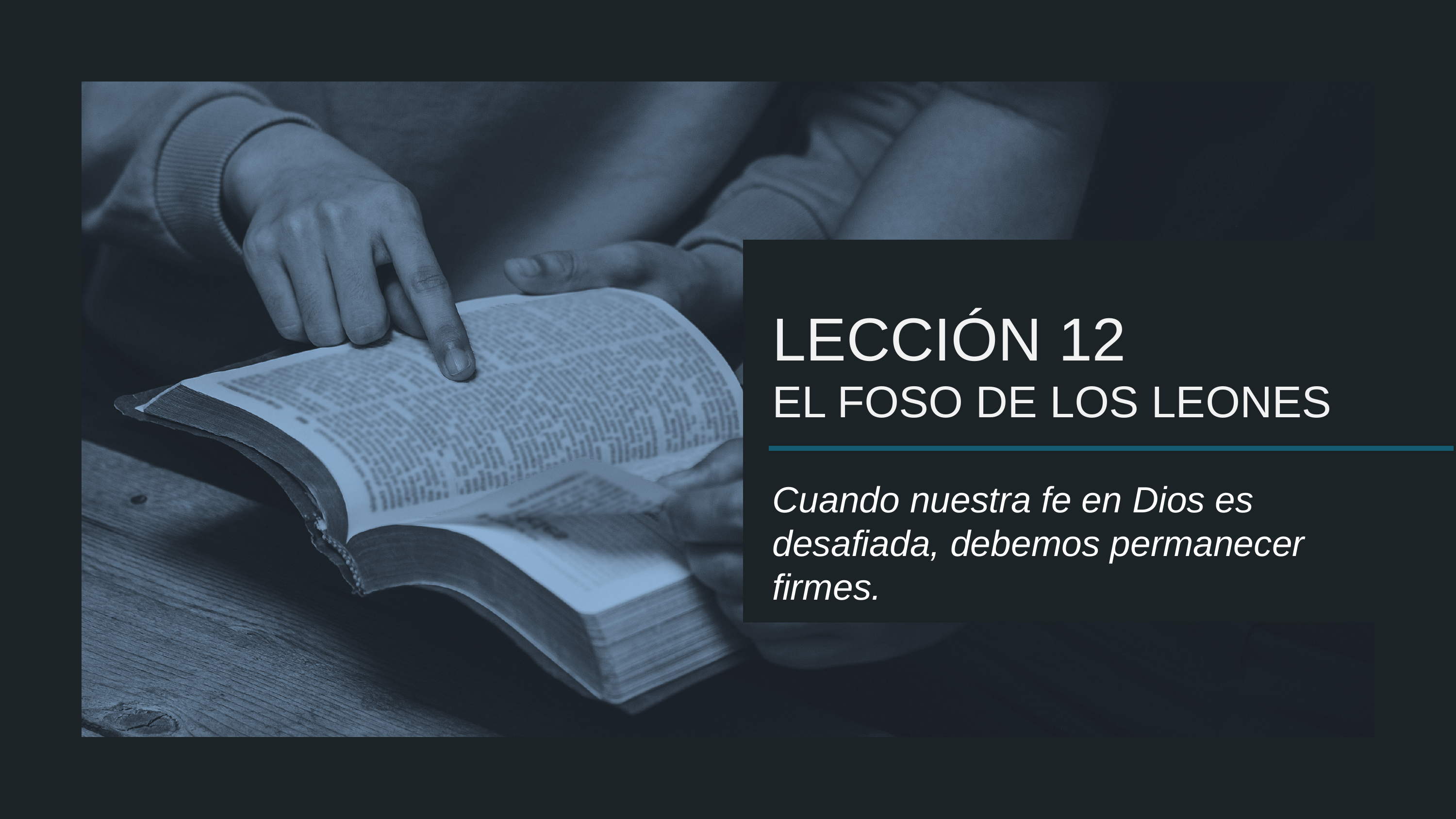

LECCIÓN 12
EL FOSO DE LOS LEONES
Cuando nuestra fe en Dios es desafiada, debemos permanecer firmes.